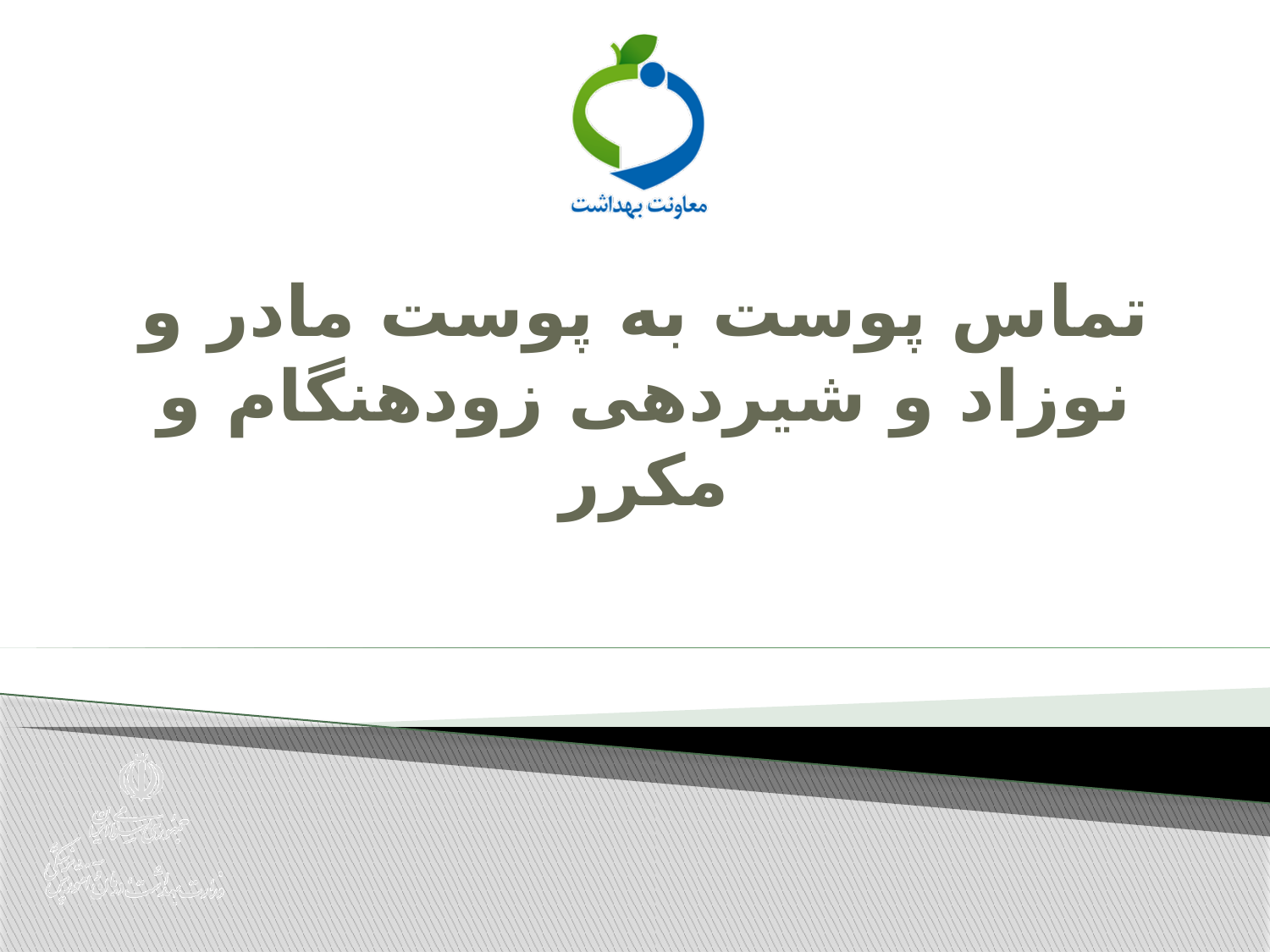

# تماس پوست به پوست مادر و نوزاد و شیردهی زودهنگام و مکرر